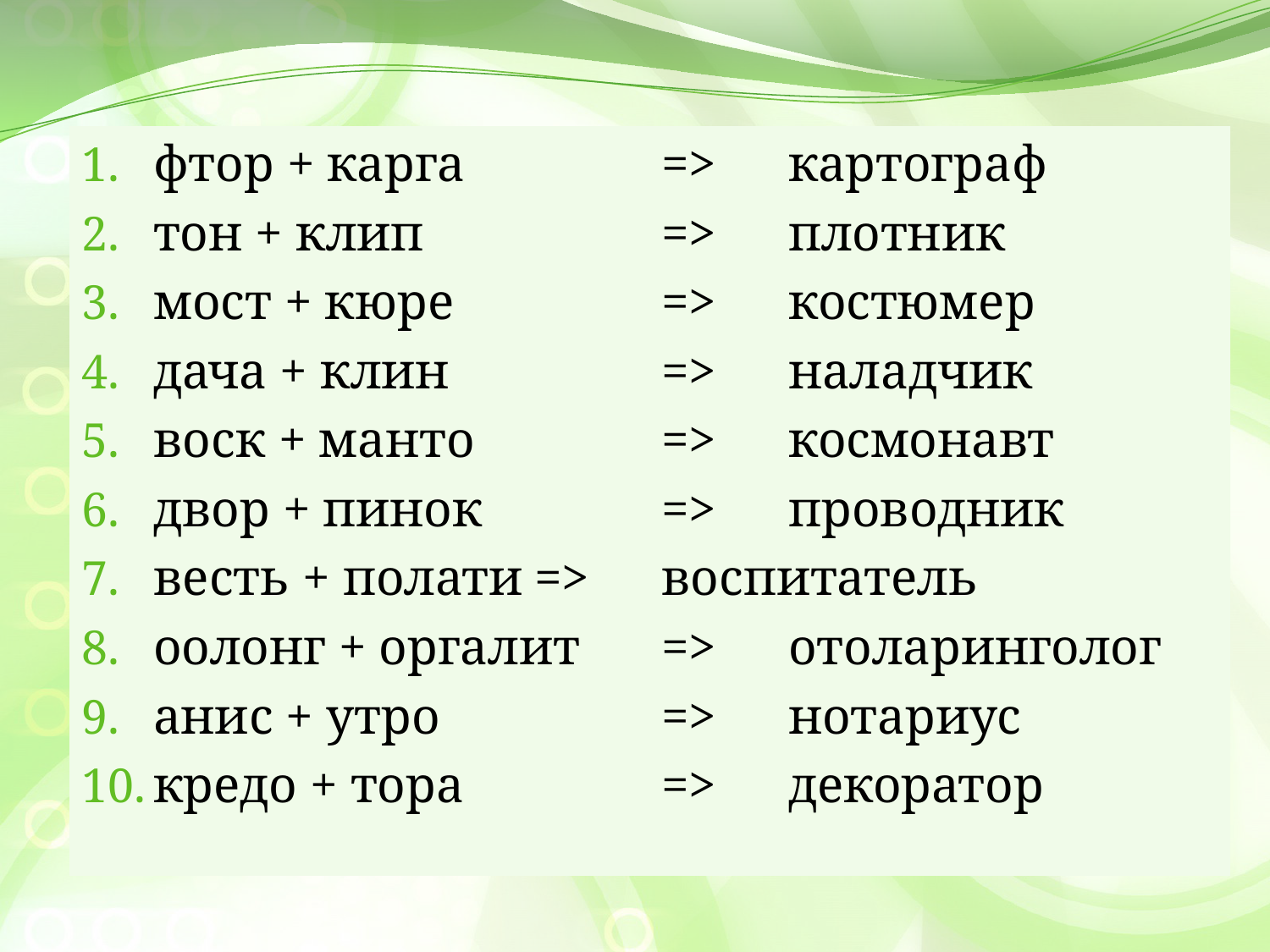

фтор + карга		=> 	картограф
тон + клип		=> 	плотник
мост + кюре		=>	костюмер
дача + клин		=> 	наладчик
воск + манто		=> 	космонавт
двор + пинок 		=> 	проводник
весть + полати	=> 	воспитатель
оолонг + оргалит 	=> 	отоларинголог
анис + утро		=> 	нотариус
кредо + тора		=>	декоратор